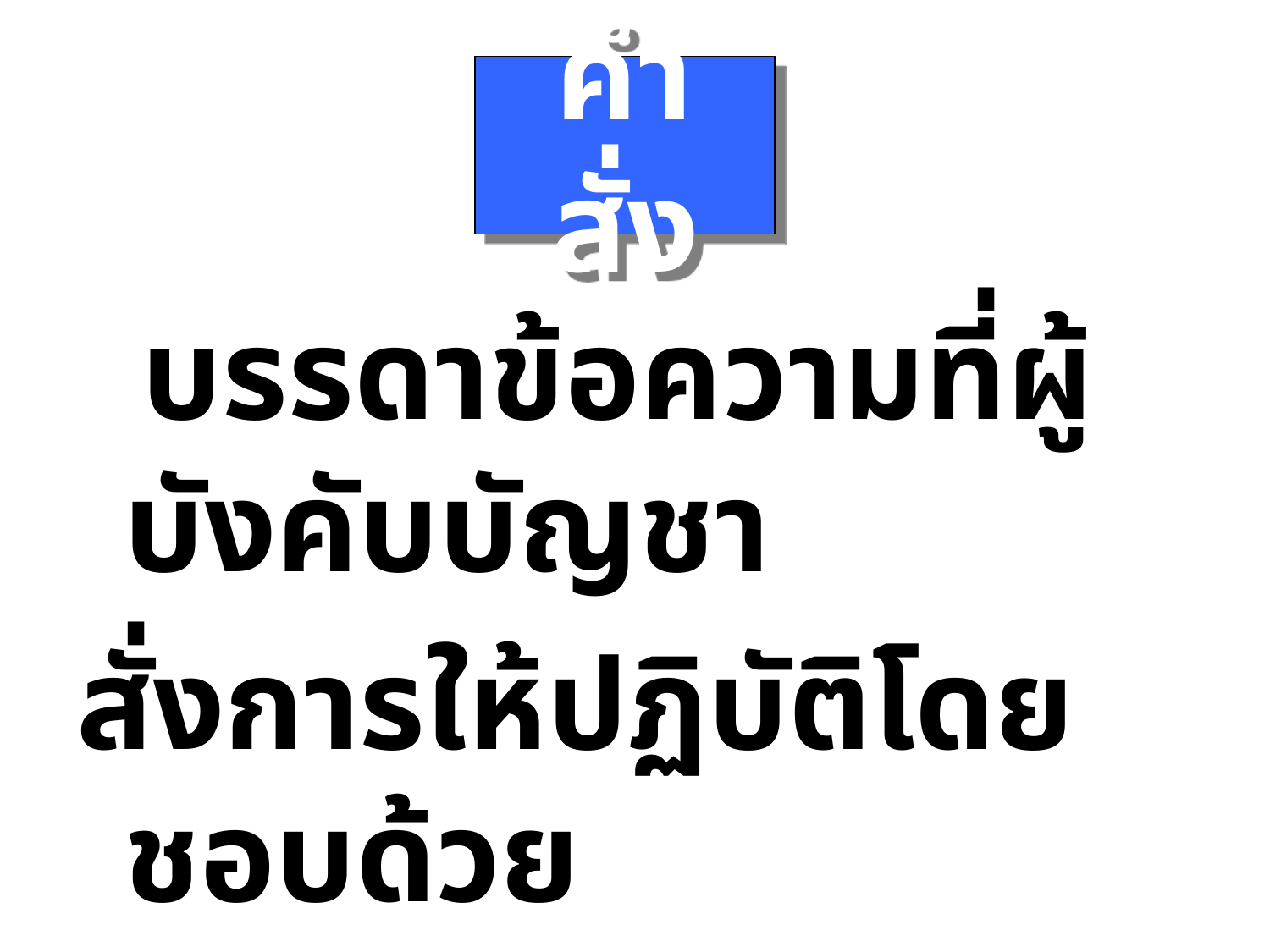

# คำสั่ง
  บรรดาข้อความที่ผู้บังคับบัญชา
สั่งการให้ปฏิบัติโดยชอบด้วย
กฎหมาย